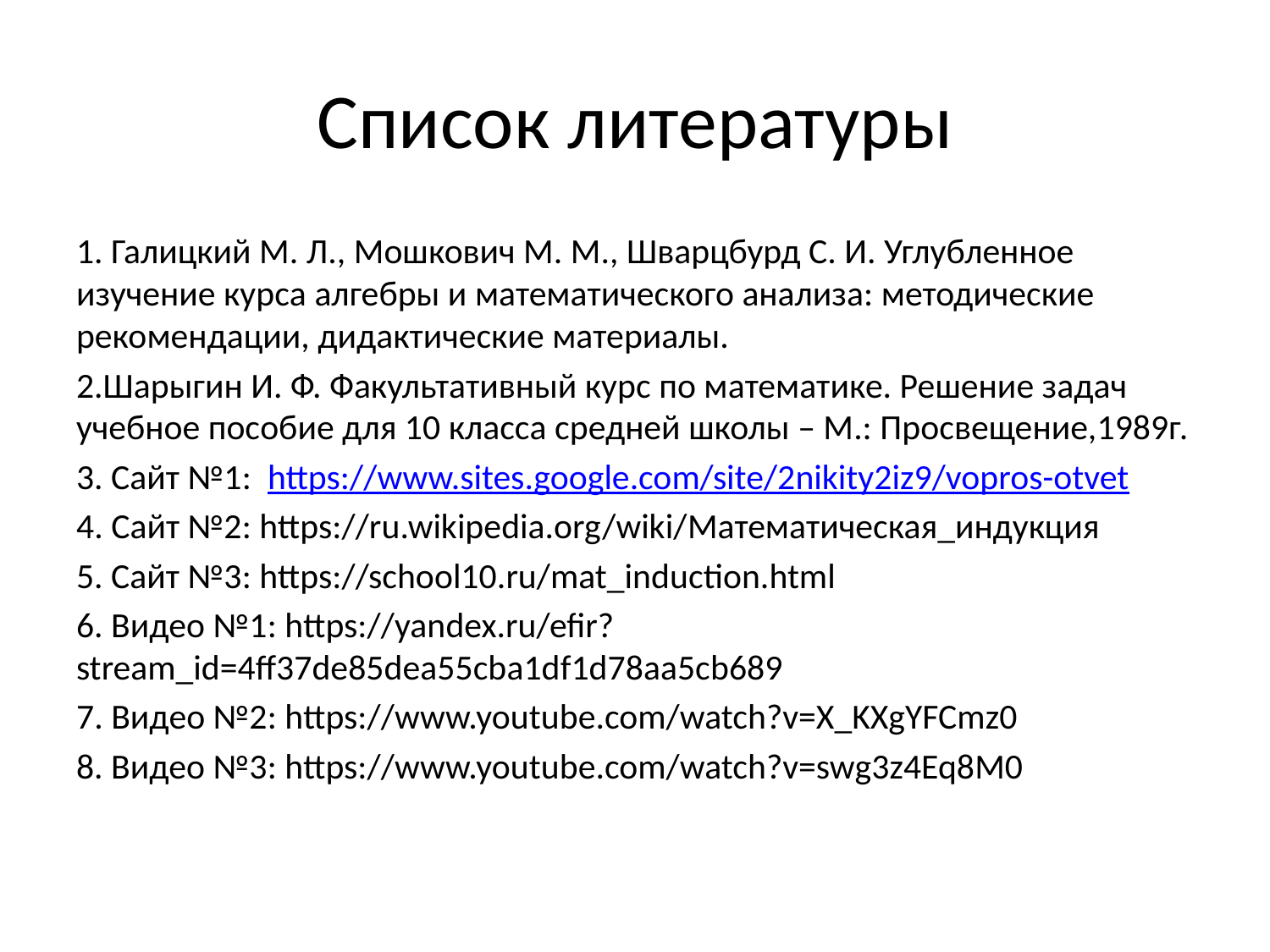

# Список литературы
1. Галицкий М. Л., Мошкович М. М., Шварцбурд С. И. Углубленное изучение курса алгебры и математического анализа: методические рекомендации, дидактические материалы.
2.Шарыгин И. Ф. Факультативный курс по математике. Решение задач учебное пособие для 10 класса средней школы – М.: Просвещение,1989г.
3. Сайт №1:  https://www.sites.google.com/site/2nikity2iz9/vopros-otvet
4. Сайт №2: https://ru.wikipedia.org/wiki/Математическая_индукция
5. Сайт №3: https://school10.ru/mat_induction.html
6. Видео №1: https://yandex.ru/efir?stream_id=4ff37de85dea55cba1df1d78aa5cb689
7. Видео №2: https://www.youtube.com/watch?v=X_KXgYFCmz0
8. Видео №3: https://www.youtube.com/watch?v=swg3z4Eq8M0